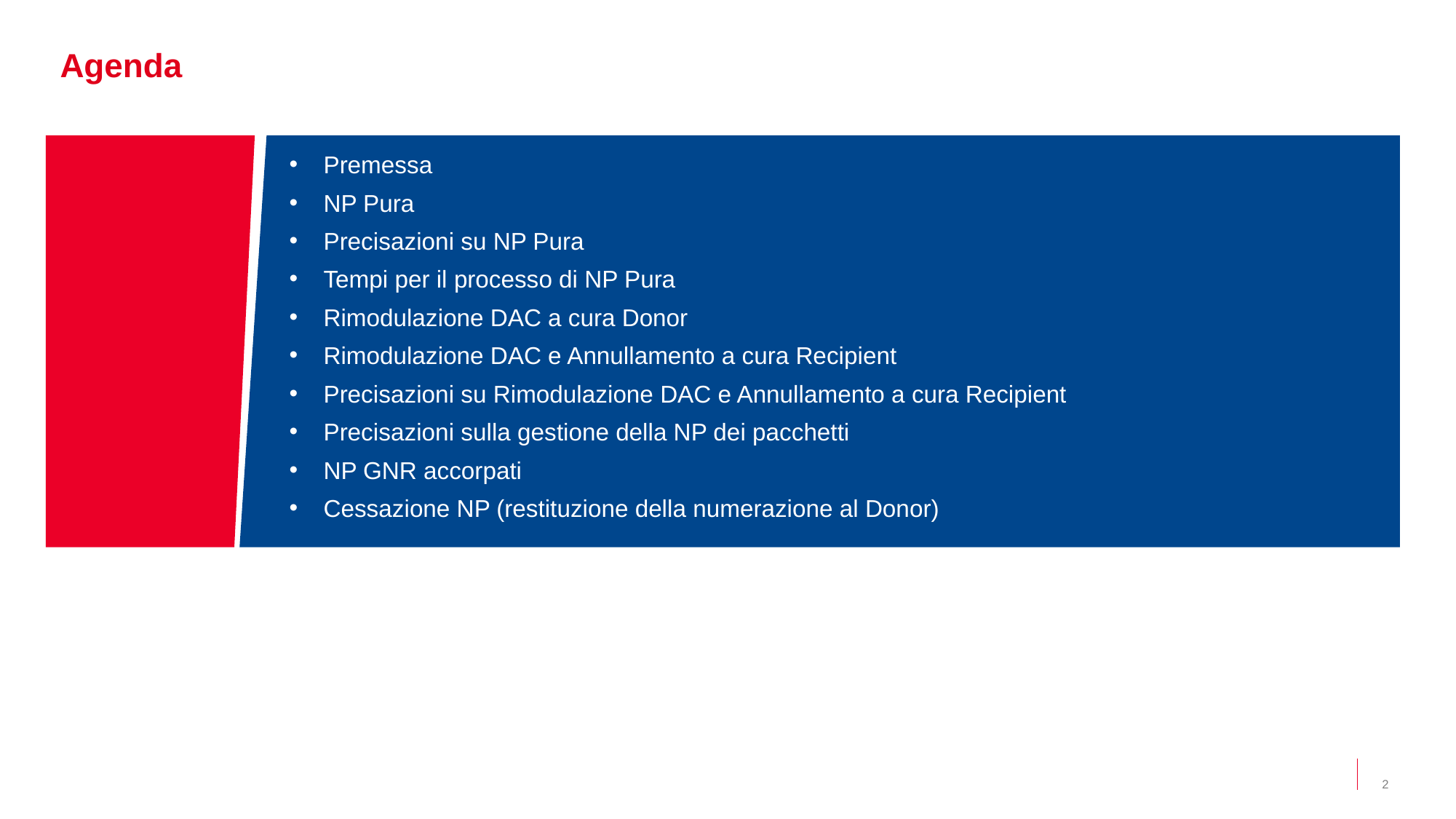

Agenda

Premessa
NP Pura
Precisazioni su NP Pura
Tempi per il processo di NP Pura
Rimodulazione DAC a cura Donor
Rimodulazione DAC e Annullamento a cura Recipient
Precisazioni su Rimodulazione DAC e Annullamento a cura Recipient
Precisazioni sulla gestione della NP dei pacchetti
NP GNR accorpati
Cessazione NP (restituzione della numerazione al Donor)